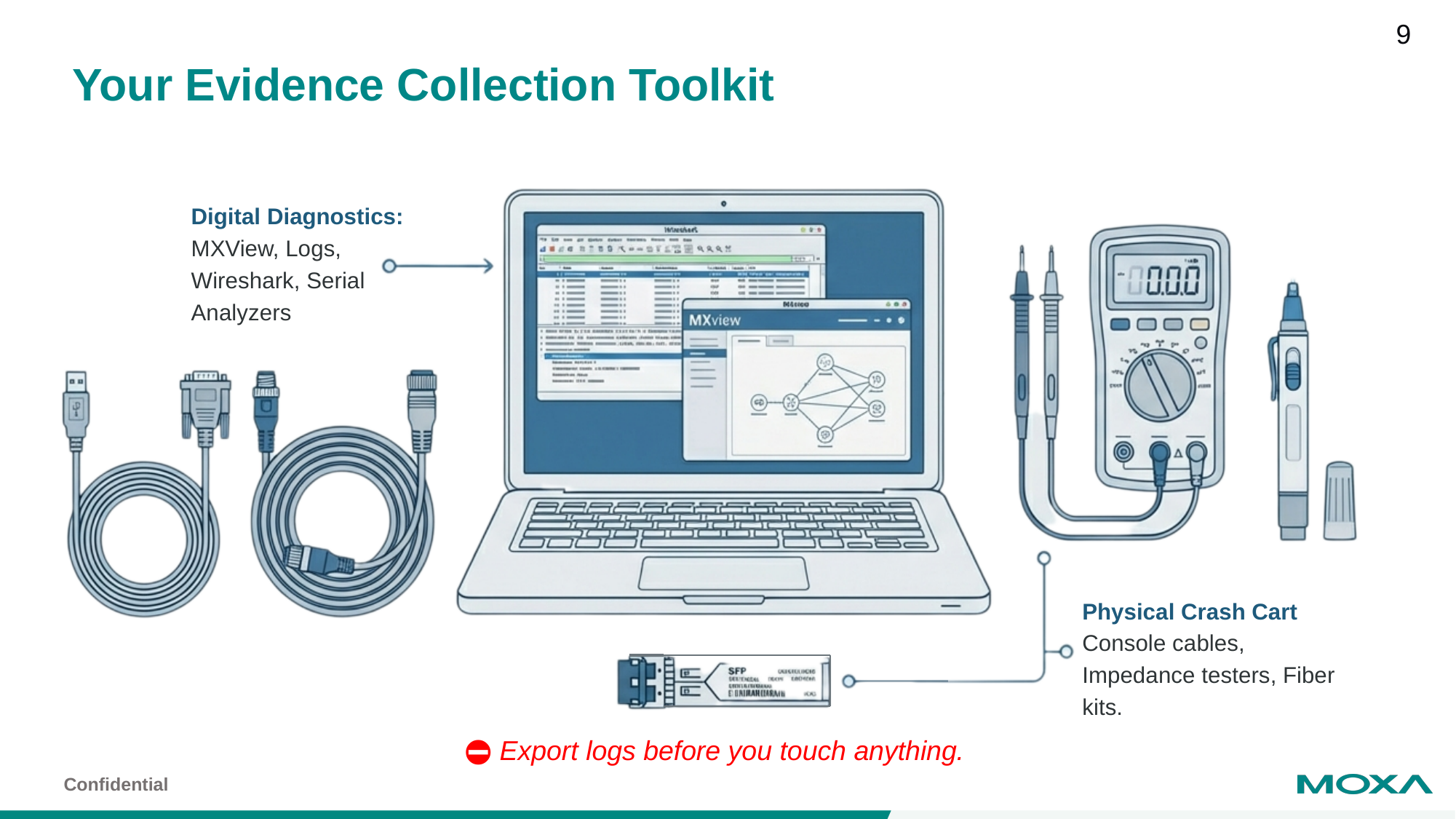

# Your Evidence Collection Toolkit

Digital Diagnostics:
MXView, Logs, Wireshark, Serial Analyzers
Physical Crash Cart
Console cables, Impedance testers, Fiber kits.
⛔ Export logs before you touch anything.